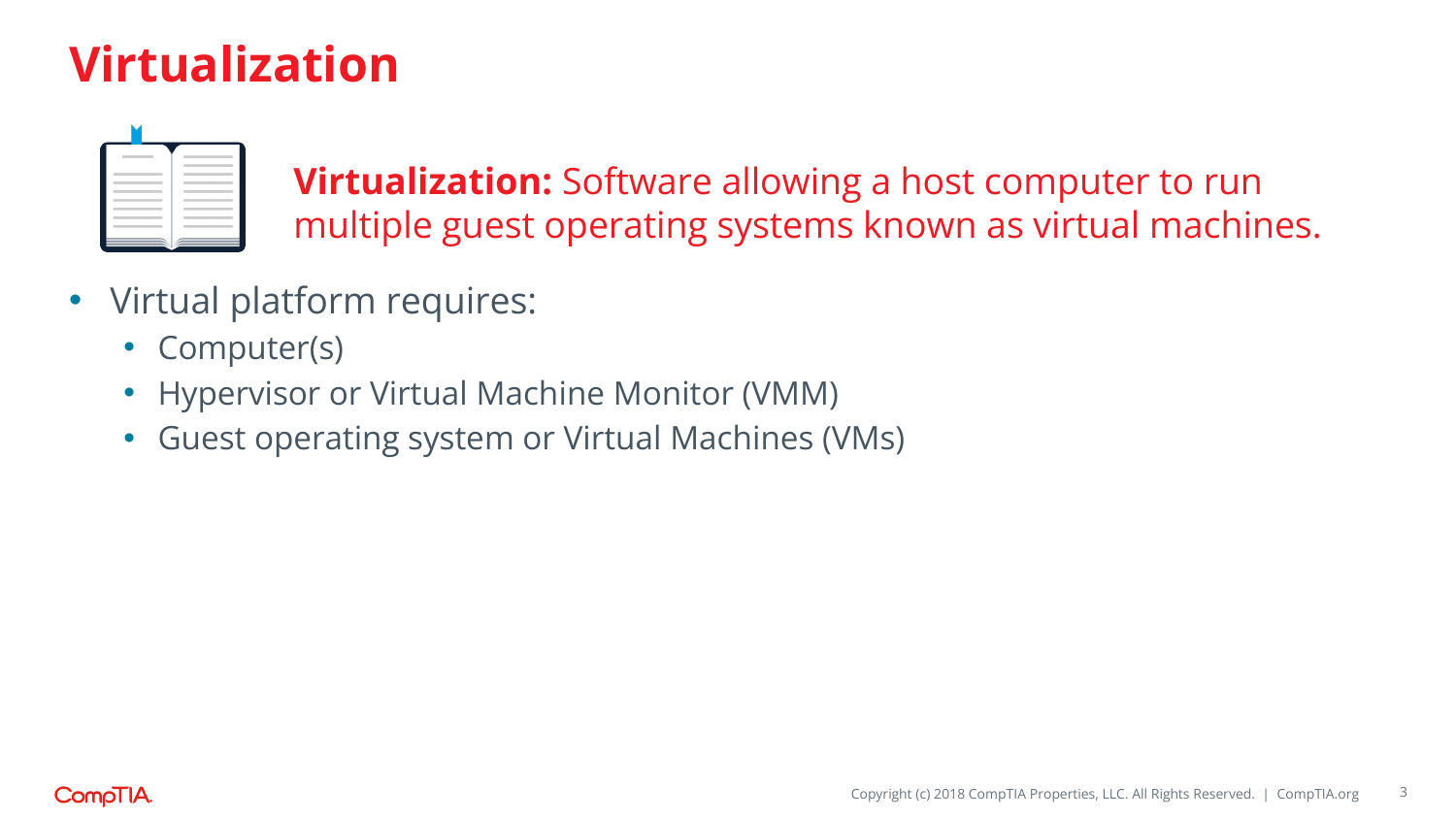

# Virtualization
Virtualization: Software allowing a host computer to run multiple guest operating systems known as virtual machines.
Virtual platform requires:
Computer(s)
Hypervisor or Virtual Machine Monitor (VMM)
Guest operating system or Virtual Machines (VMs)
3